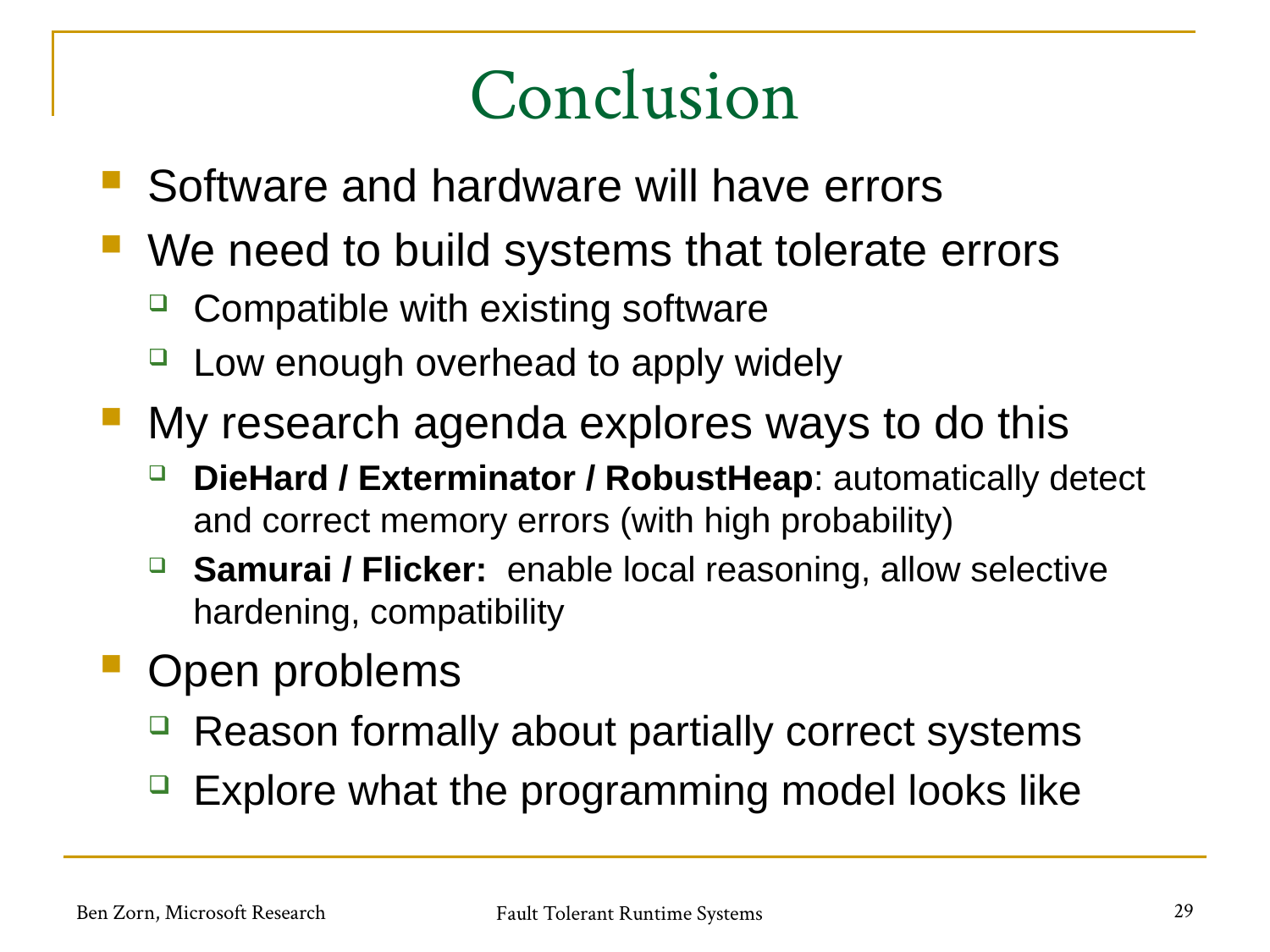

# Conclusion
Software and hardware will have errors
We need to build systems that tolerate errors
Compatible with existing software
Low enough overhead to apply widely
My research agenda explores ways to do this
DieHard / Exterminator / RobustHeap: automatically detect and correct memory errors (with high probability)
Samurai / Flicker:  enable local reasoning, allow selective hardening, compatibility
Open problems
Reason formally about partially correct systems
Explore what the programming model looks like

Ben Zorn, Microsoft Research
29
Fault Tolerant Runtime Systems